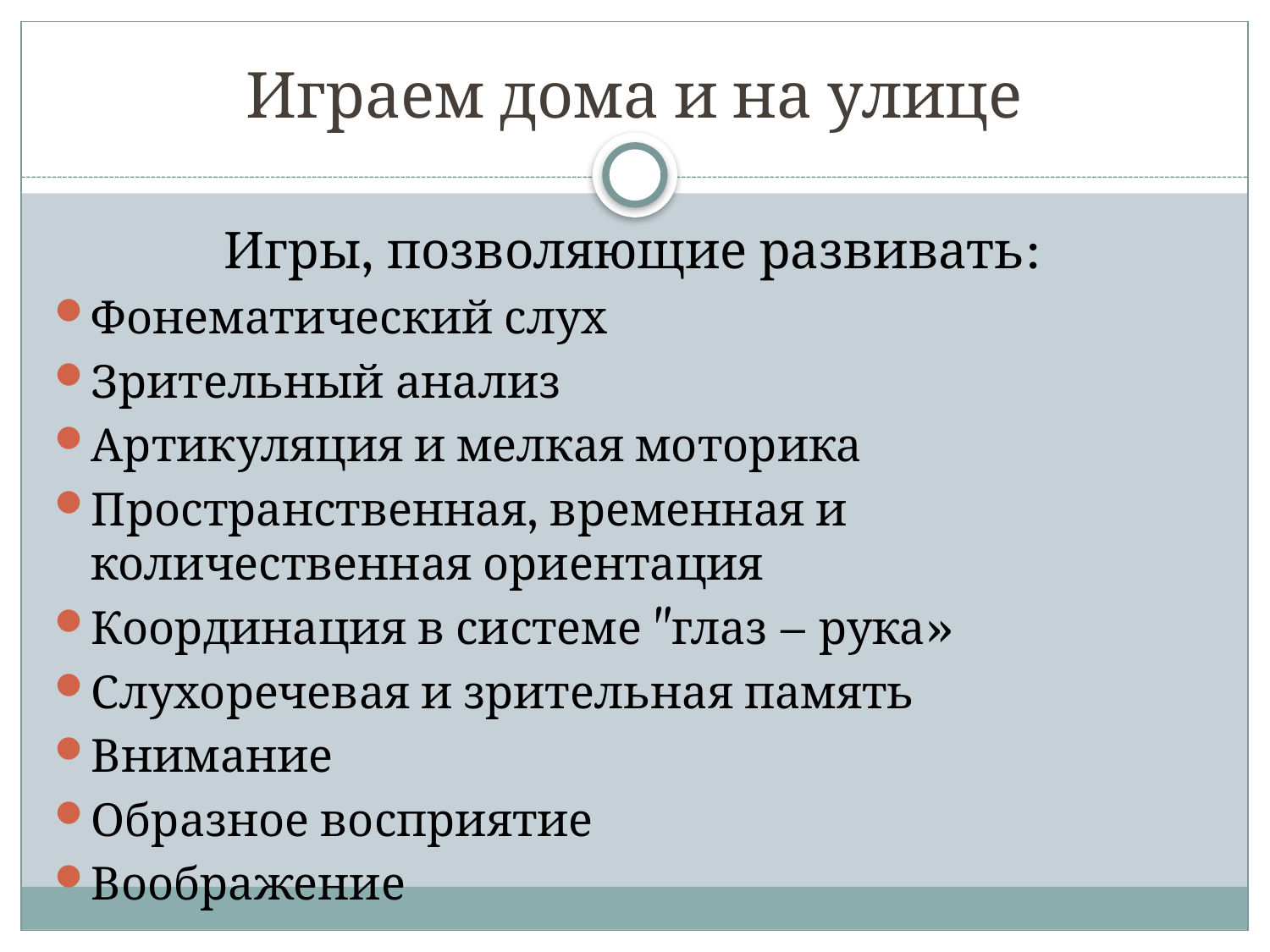

# Играем дома и на улице
Игры, позволяющие развивать:
Фонематический слух
Зрительный анализ
Артикуляция и мелкая моторика
Пространственная, временная и количественная ориентация
Координация в системе "глаз – рука»
Слухоречевая и зрительная память
Внимание
Образное восприятие
Воображение